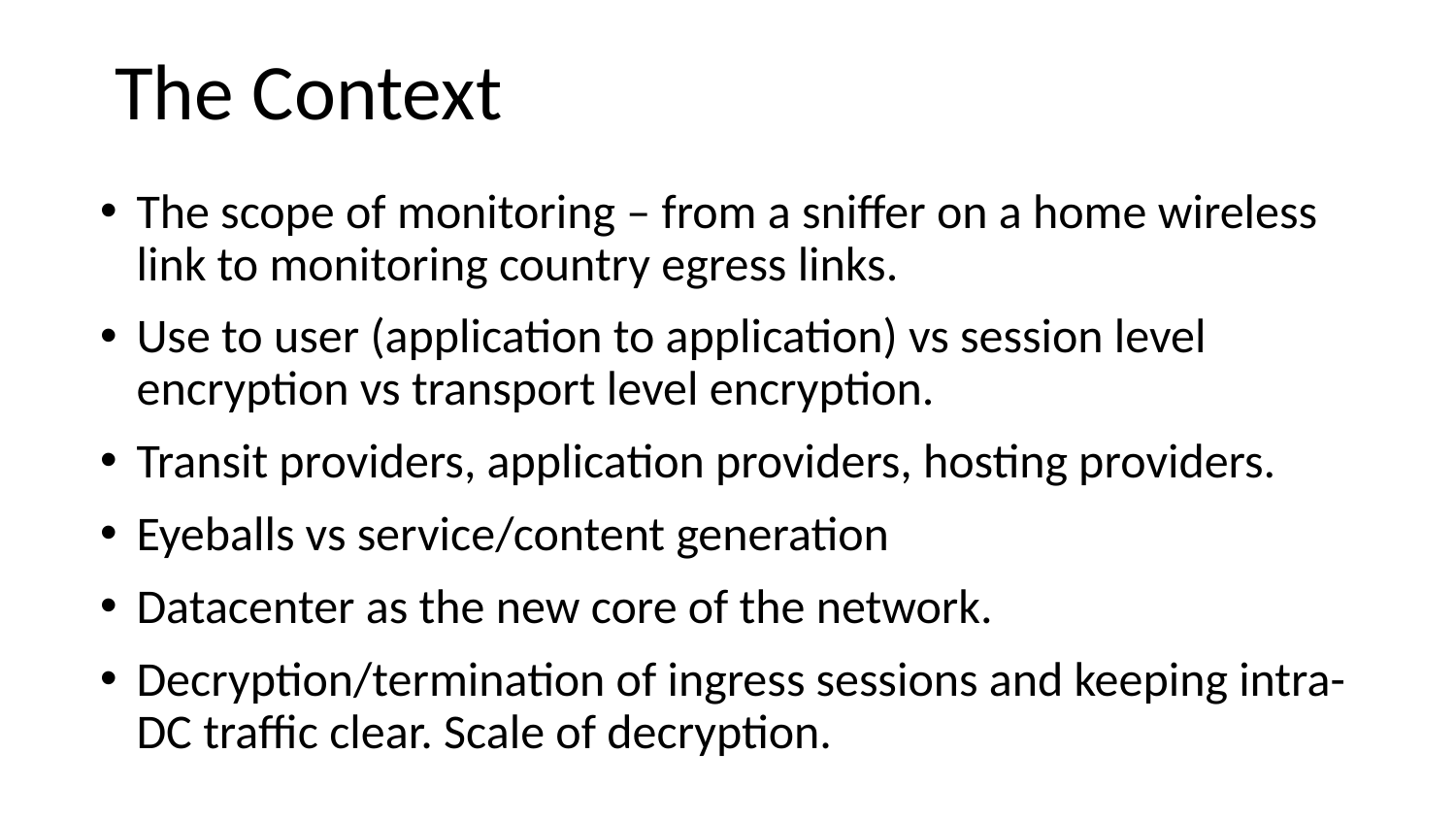

# The Context
The scope of monitoring – from a sniffer on a home wireless link to monitoring country egress links.
Use to user (application to application) vs session level encryption vs transport level encryption.
Transit providers, application providers, hosting providers.
Eyeballs vs service/content generation
Datacenter as the new core of the network.
Decryption/termination of ingress sessions and keeping intra-DC traffic clear. Scale of decryption.